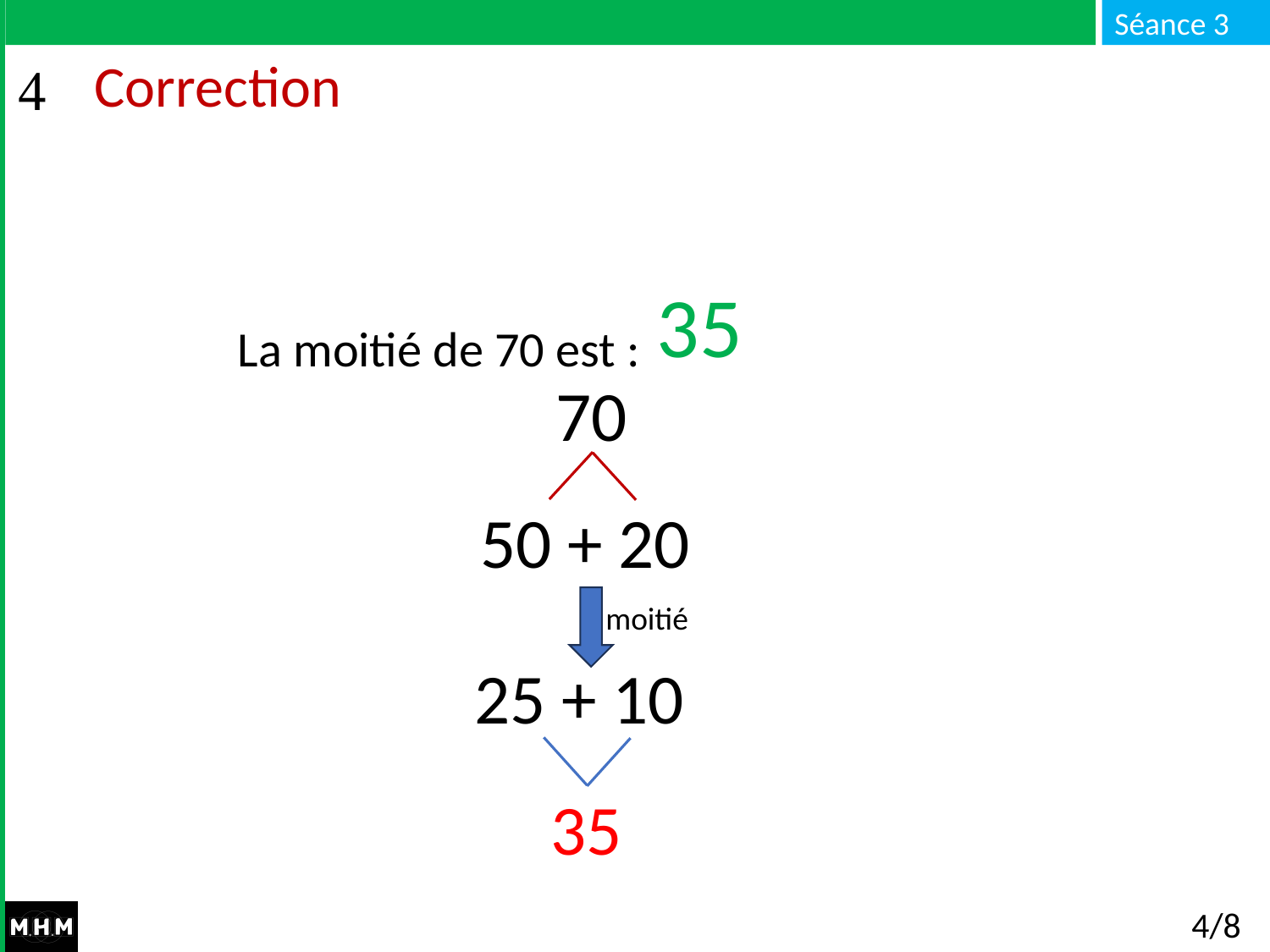

# Correction
La moitié de 70 est : …

35
70
50 + 20

moitié
25 + 10
35
4/8